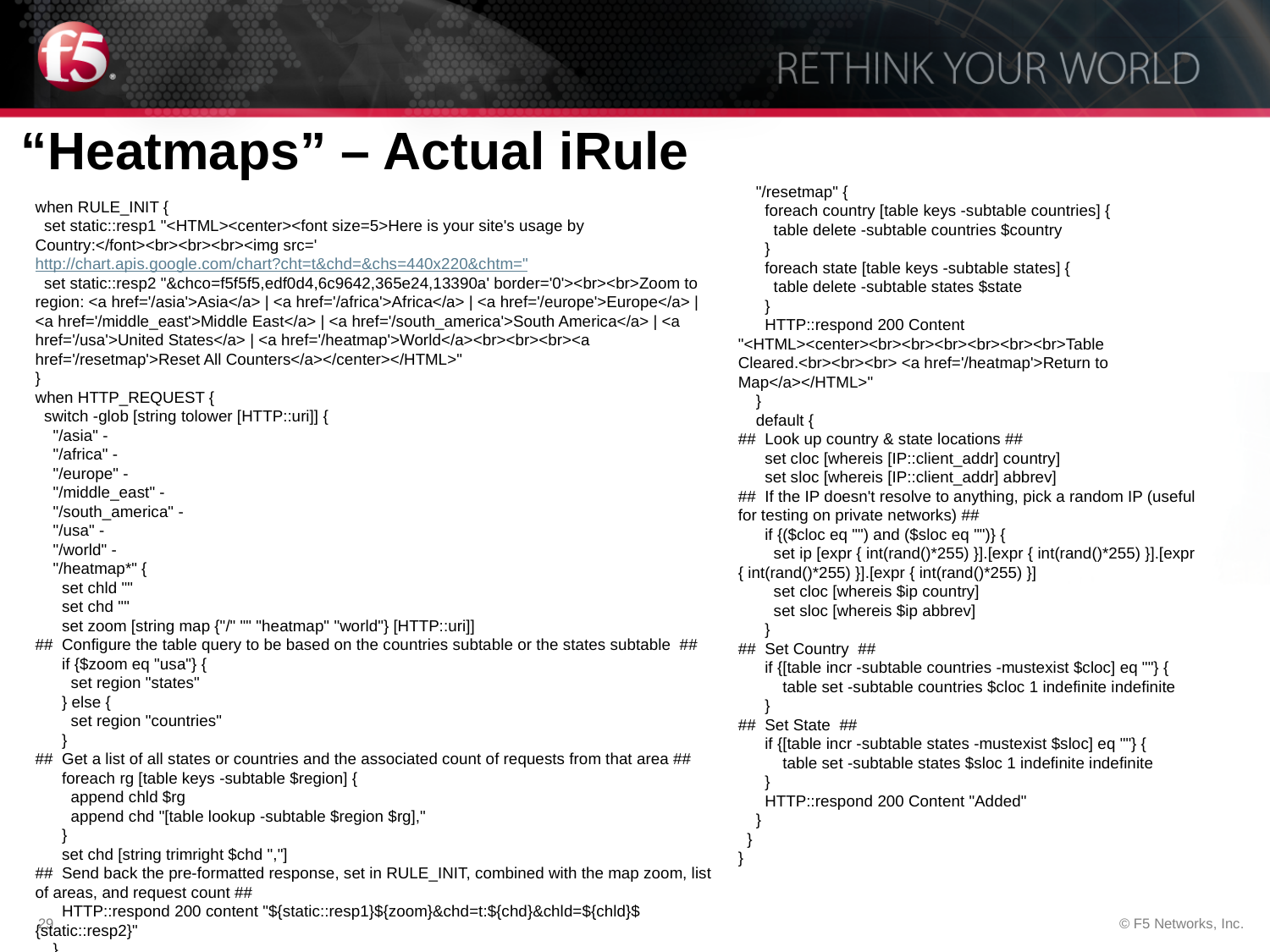

# “Heatmaps” – Actual iRule
    "/resetmap" {
      foreach country [table keys -subtable countries] {
        table delete -subtable countries $country
      }
      foreach state [table keys -subtable states] {
        table delete -subtable states $state
      }
      HTTP::respond 200 Content "<HTML><center><br><br><br><br><br><br>Table Cleared.<br><br><br> <a href='/heatmap'>Return to Map</a></HTML>"
    }
    default {
##  Look up country & state locations ##
      set cloc [whereis [IP::client_addr] country]
      set sloc [whereis [IP::client_addr] abbrev]
##  If the IP doesn't resolve to anything, pick a random IP (useful for testing on private networks) ##     
      if {($cloc eq "") and ($sloc eq "")} {
        set ip [expr { int(rand()*255) }].[expr { int(rand()*255) }].[expr { int(rand()*255) }].[expr { int(rand()*255) }]
        set cloc [whereis $ip country]
        set sloc [whereis $ip abbrev]
      }
##  Set Country  ##   
      if {[table incr -subtable countries -mustexist $cloc] eq ""} {
          table set -subtable countries $cloc 1 indefinite indefinite
      } 
##  Set State  ##
      if {[table incr -subtable states -mustexist $sloc] eq ""} {
          table set -subtable states $sloc 1 indefinite indefinite
      } 
      HTTP::respond 200 Content "Added"
    }
  } 
}

when RULE_INIT {
  set static::resp1 "<HTML><center><font size=5>Here is your site's usage by Country:</font><br><br><br><img src='http://chart.apis.google.com/chart?cht=t&chd=&chs=440x220&chtm="
  set static::resp2 "&chco=f5f5f5,edf0d4,6c9642,365e24,13390a' border='0'><br><br>Zoom to region: <a href='/asia'>Asia</a> | <a href='/africa'>Africa</a> | <a href='/europe'>Europe</a> | <a href='/middle_east'>Middle East</a> | <a href='/south_america'>South America</a> | <a href='/usa'>United States</a> | <a href='/heatmap'>World</a><br><br><br><a href='/resetmap'>Reset All Counters</a></center></HTML>"
}
when HTTP_REQUEST {
  switch -glob [string tolower [HTTP::uri]] { 
    "/asia" -
    "/africa" -
    "/europe" -
    "/middle_east" -
    "/south_america" -
    "/usa" -
    "/world" -
    "/heatmap*" {
      set chld "" 
      set chd ""
      set zoom [string map {"/" "" "heatmap" "world"} [HTTP::uri]]
##  Configure the table query to be based on the countries subtable or the states subtable  ##
      if {$zoom eq "usa"} {
        set region "states"
      } else {
        set region "countries"
      }
##  Get a list of all states or countries and the associated count of requests from that area ##
      foreach rg [table keys -subtable $region] {
        append chld $rg
        append chd "[table lookup -subtable $region $rg],"
      }
      set chd [string trimright $chd ","]
##  Send back the pre-formatted response, set in RULE_INIT, combined with the map zoom, list of areas, and request count ##
      HTTP::respond 200 content "${static::resp1}${zoom}&chd=t:${chd}&chld=${chld}${static::resp2}"
    }